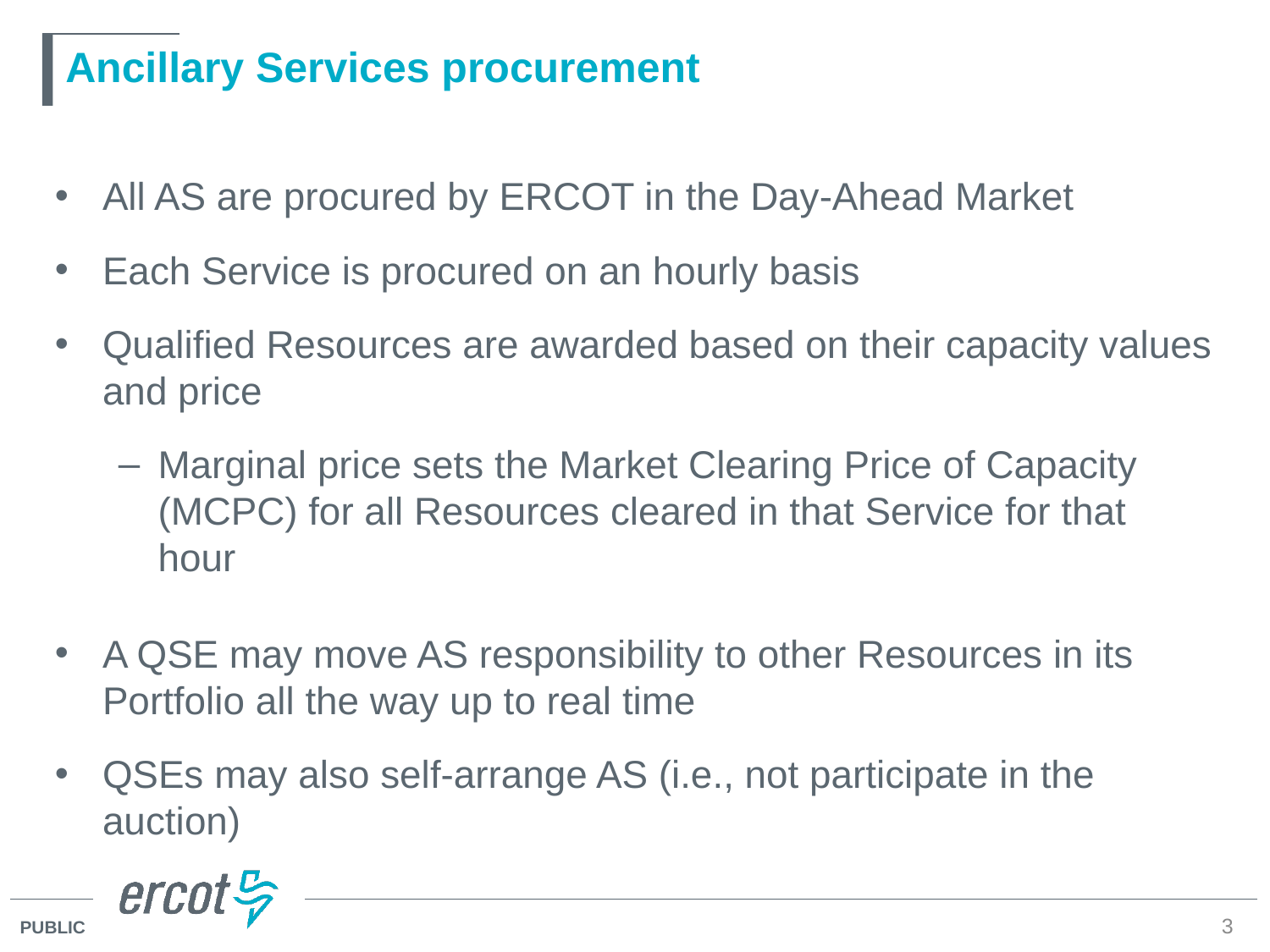

# Ancillary Services procurement
All AS are procured by ERCOT in the Day-Ahead Market

Each Service is procured on an hourly basis

Qualified Resources are awarded based on their capacity values and price

Marginal price sets the Market Clearing Price of Capacity (MCPC) for all Resources cleared in that Service for that hour

A QSE may move AS responsibility to other Resources in its Portfolio all the way up to real time

QSEs may also self-arrange AS (i.e., not participate in the auction)
3